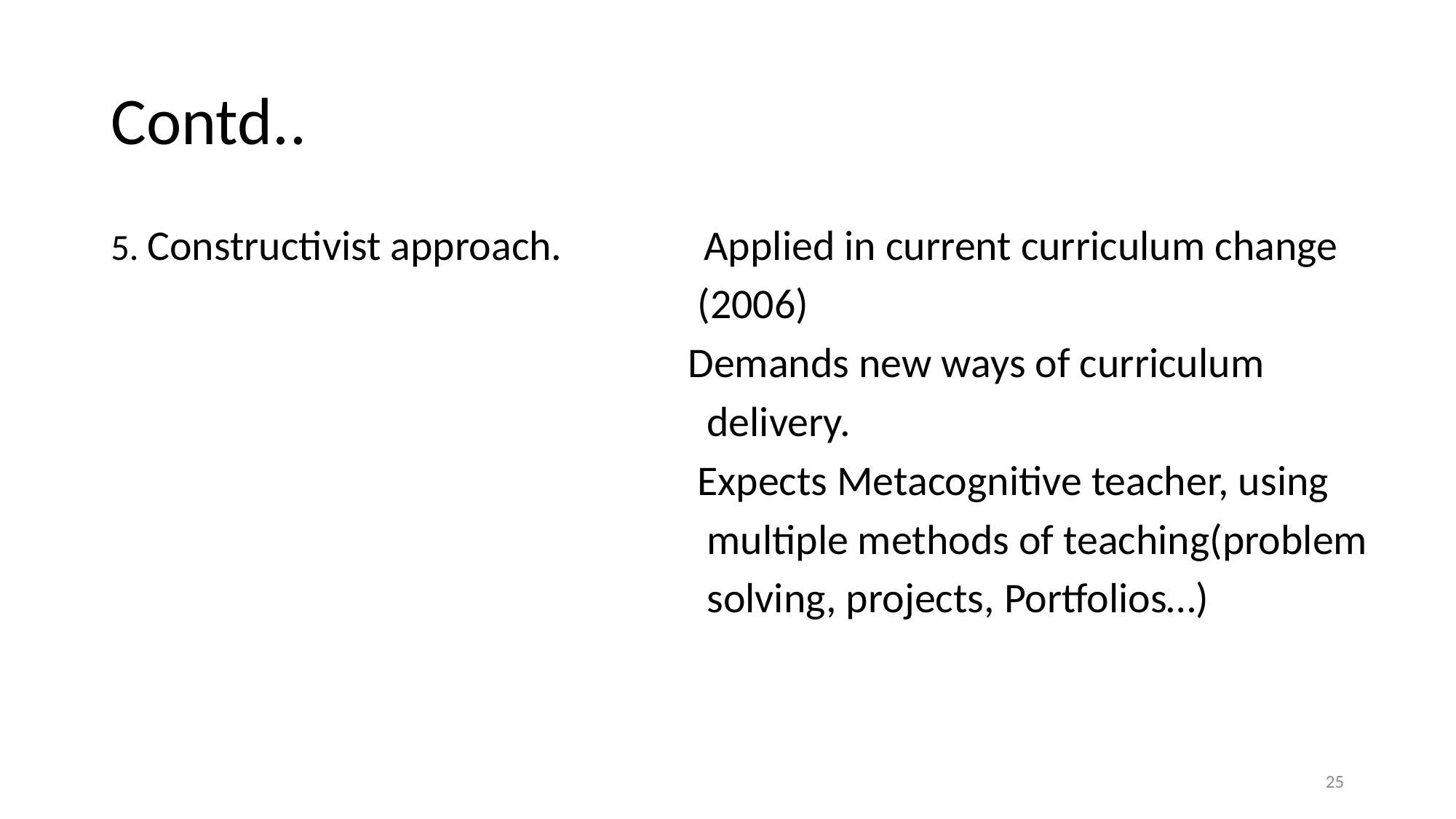

# Contd..
5. Constructivist approach.               Applied in current curriculum change
                                                              (2006)
                                                             Demands new ways of curriculum
                                                               delivery.
                                                              Expects Metacognitive teacher, using
                                                               multiple methods of teaching(problem
                                                               solving, projects, Portfolios…)
25